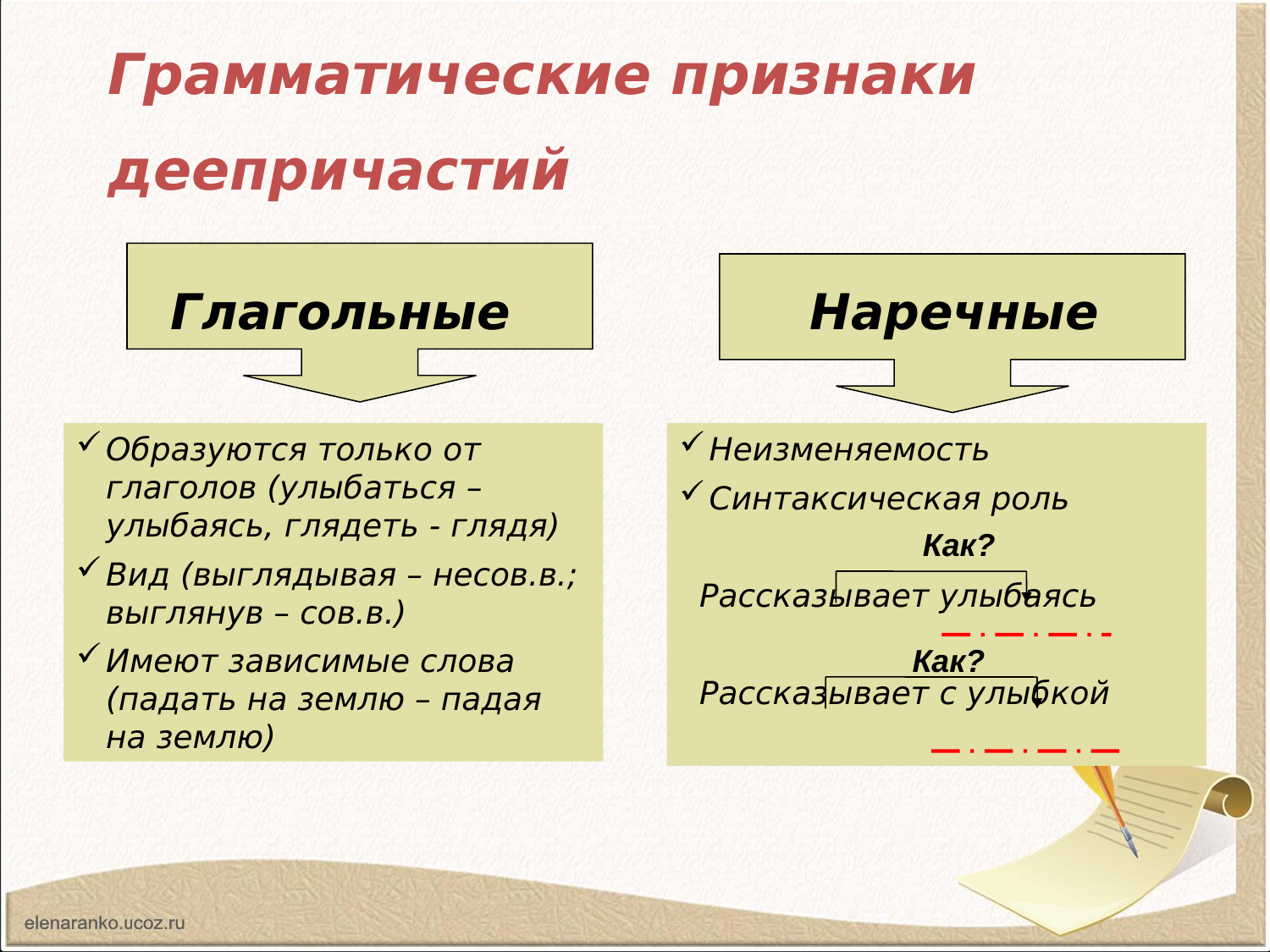

Грамматические признаки
деепричастий

Глагольные
Наречные
Образуются только от глаголов (улыбаться – улыбаясь, глядеть - глядя)
Вид (выглядывая – несов.в.; выглянув – сов.в.)
Имеют зависимые слова (падать на землю – падая на землю)
Неизменяемость
Синтаксическая роль

  Рассказывает улыбаясь

  Рассказывает с улыбкой

Как?

Как?